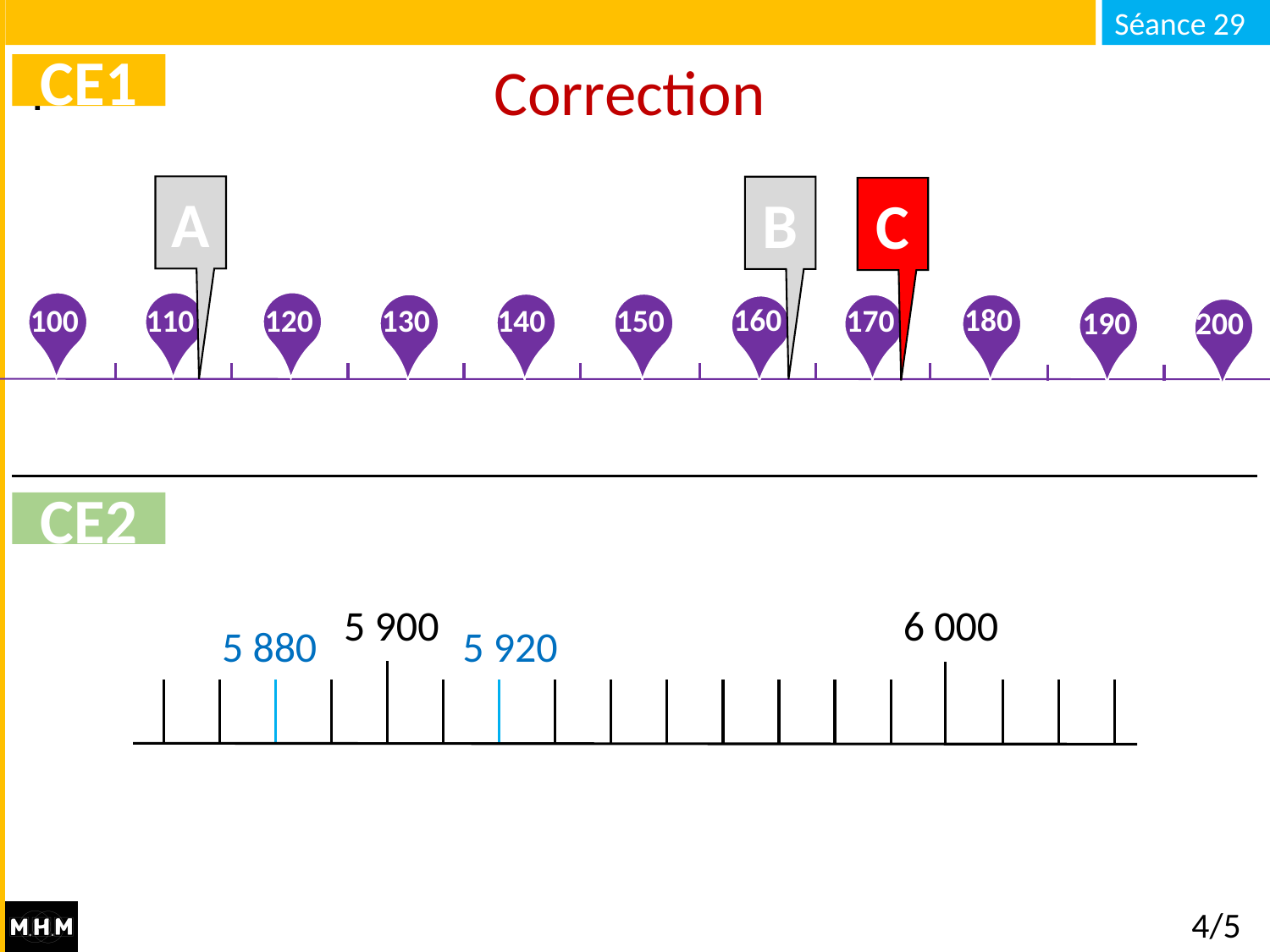

# Correction
CE1
A
B
C

160
180
100
120
130
150

170
110
140

190
200

CE2
5 900
6 000
5 920
5 880
4/5